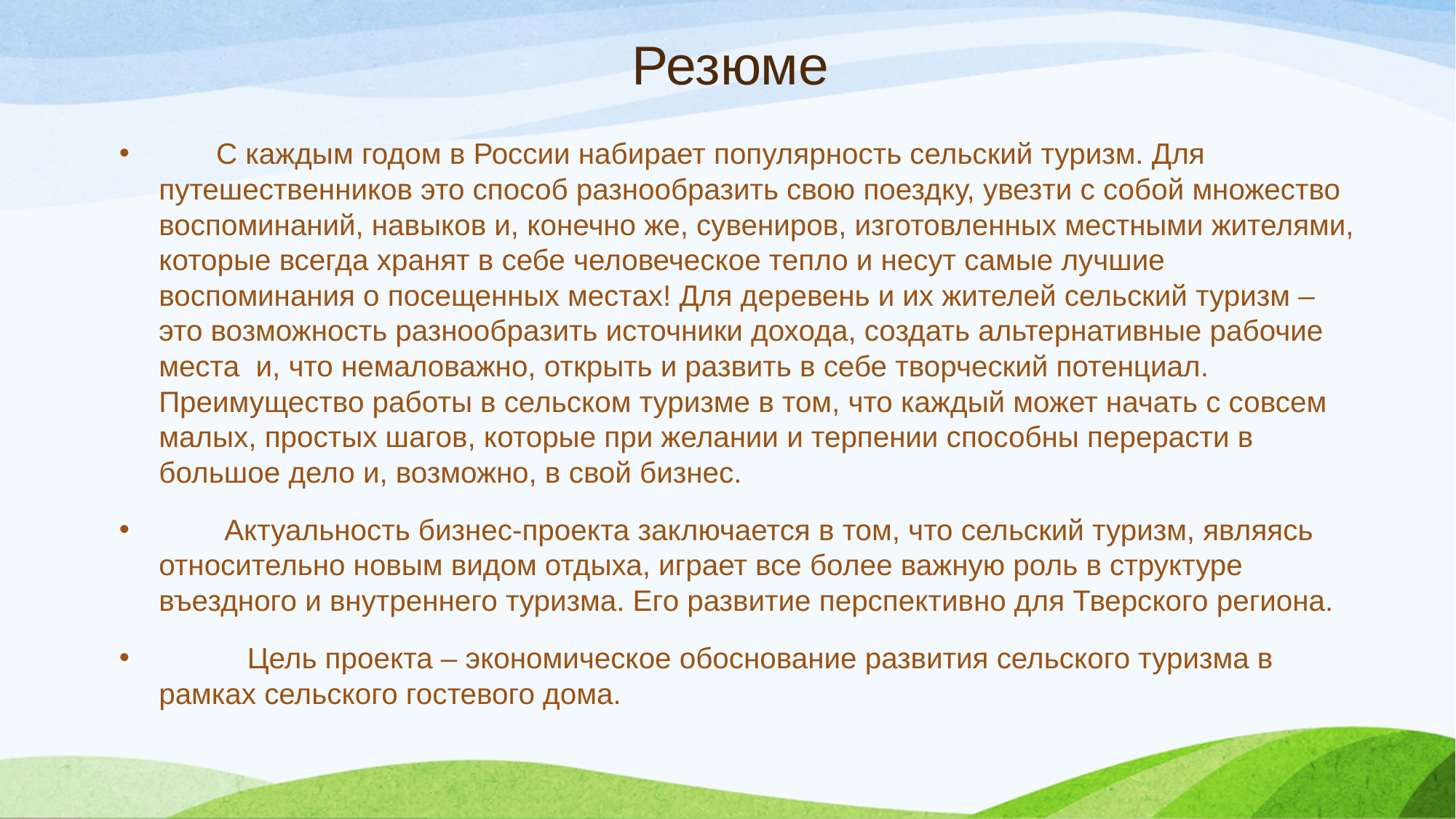

# Резюме
       С каждым годом в России набирает популярность сельский туризм. Для путешественников это способ разнообразить свою поездку, увезти с собой множество воспоминаний, навыков и, конечно же, сувениров, изготовленных местными жителями, которые всегда хранят в себе человеческое тепло и несут самые лучшие воспоминания о посещенных местах! Для деревень и их жителей сельский туризм – это возможность разнообразить источники дохода, создать альтернативные рабочие места  и, что немаловажно, открыть и развить в себе творческий потенциал. Преимущество работы в сельском туризме в том, что каждый может начать с совсем малых, простых шагов, которые при желании и терпении способны перерасти в большое дело и, возможно, в свой бизнес.
        Актуальность бизнес-проекта заключается в том, что сельский туризм, являясь относительно новым видом отдыха, играет все более важную роль в структуре въездного и внутреннего туризма. Его развитие перспективно для Тверского региона.
	Цель проекта – экономическое обоснование развития сельского туризма в рамках сельского гостевого дома.